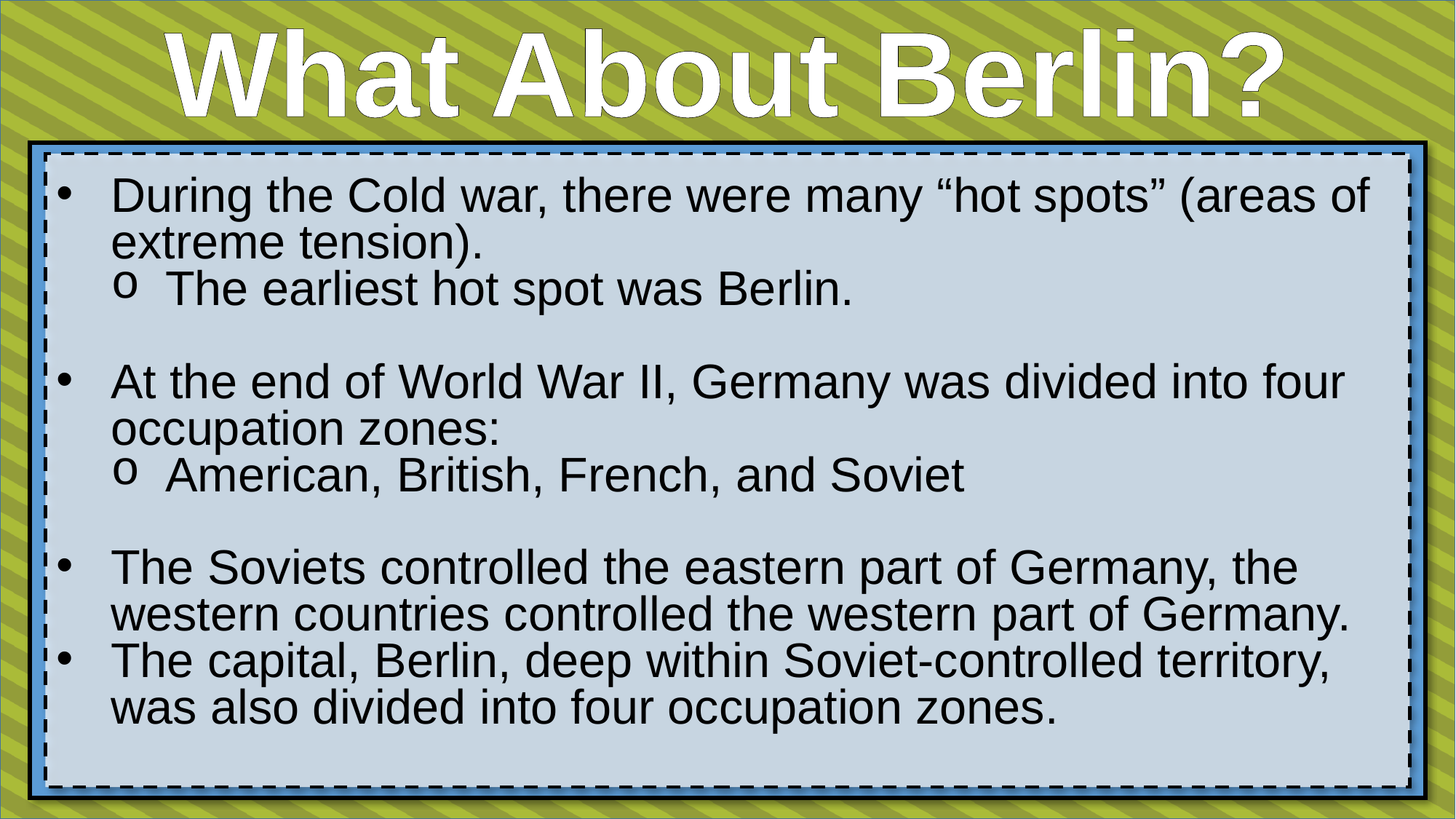

What About Berlin?

During the Cold war, there were many “hot spots” (areas of extreme tension).
The earliest hot spot was Berlin.

At the end of World War II, Germany was divided into four occupation zones:
American, British, French, and Soviet

The Soviets controlled the eastern part of Germany, the western countries controlled the western part of Germany.
The capital, Berlin, deep within Soviet-controlled territory, was also divided into four occupation zones.